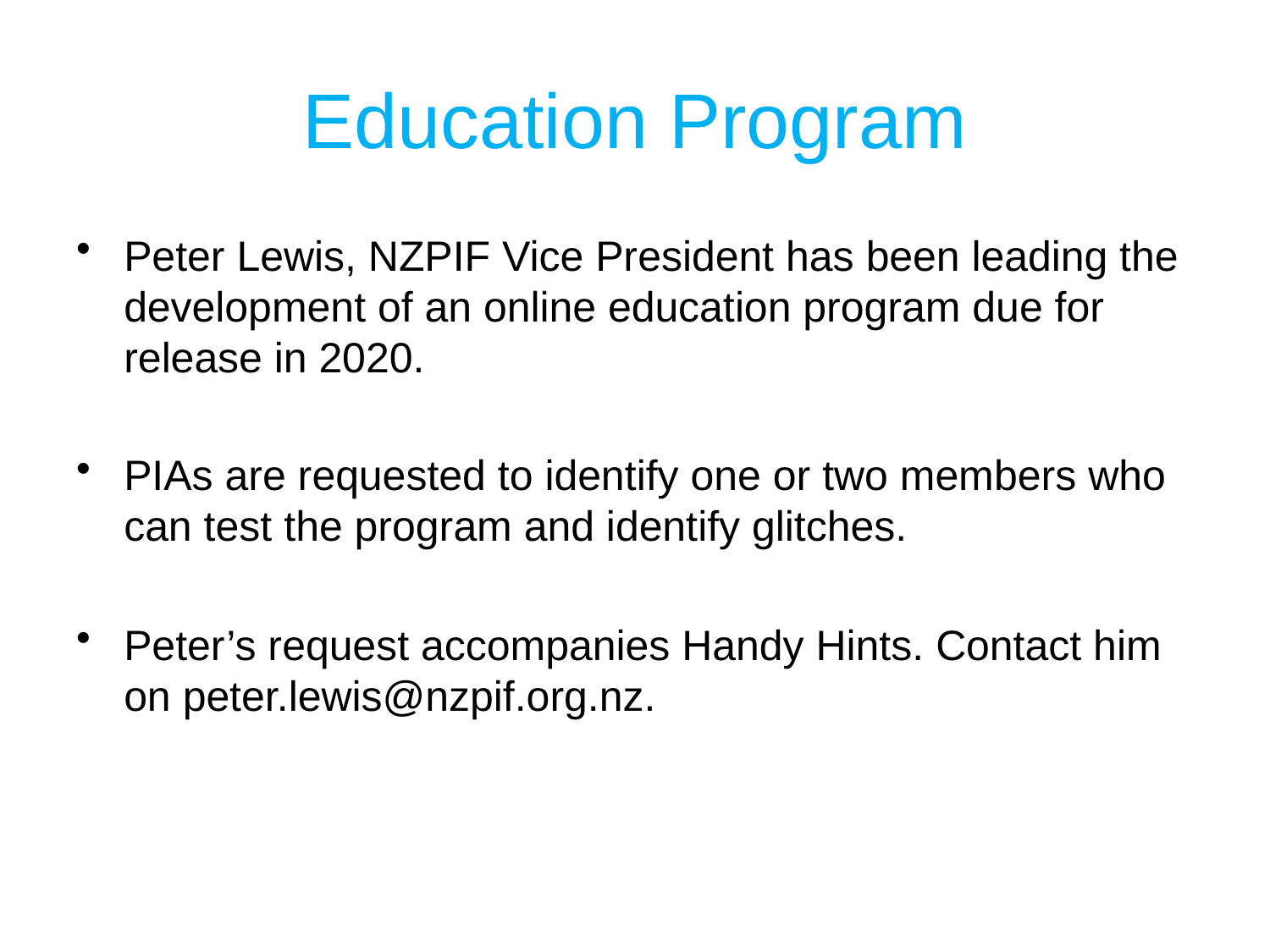

# Education Program
Peter Lewis, NZPIF Vice President has been leading the development of an online education program due for release in 2020.

PIAs are requested to identify one or two members who can test the program and identify glitches.

Peter’s request accompanies Handy Hints. Contact him on peter.lewis@nzpif.org.nz.